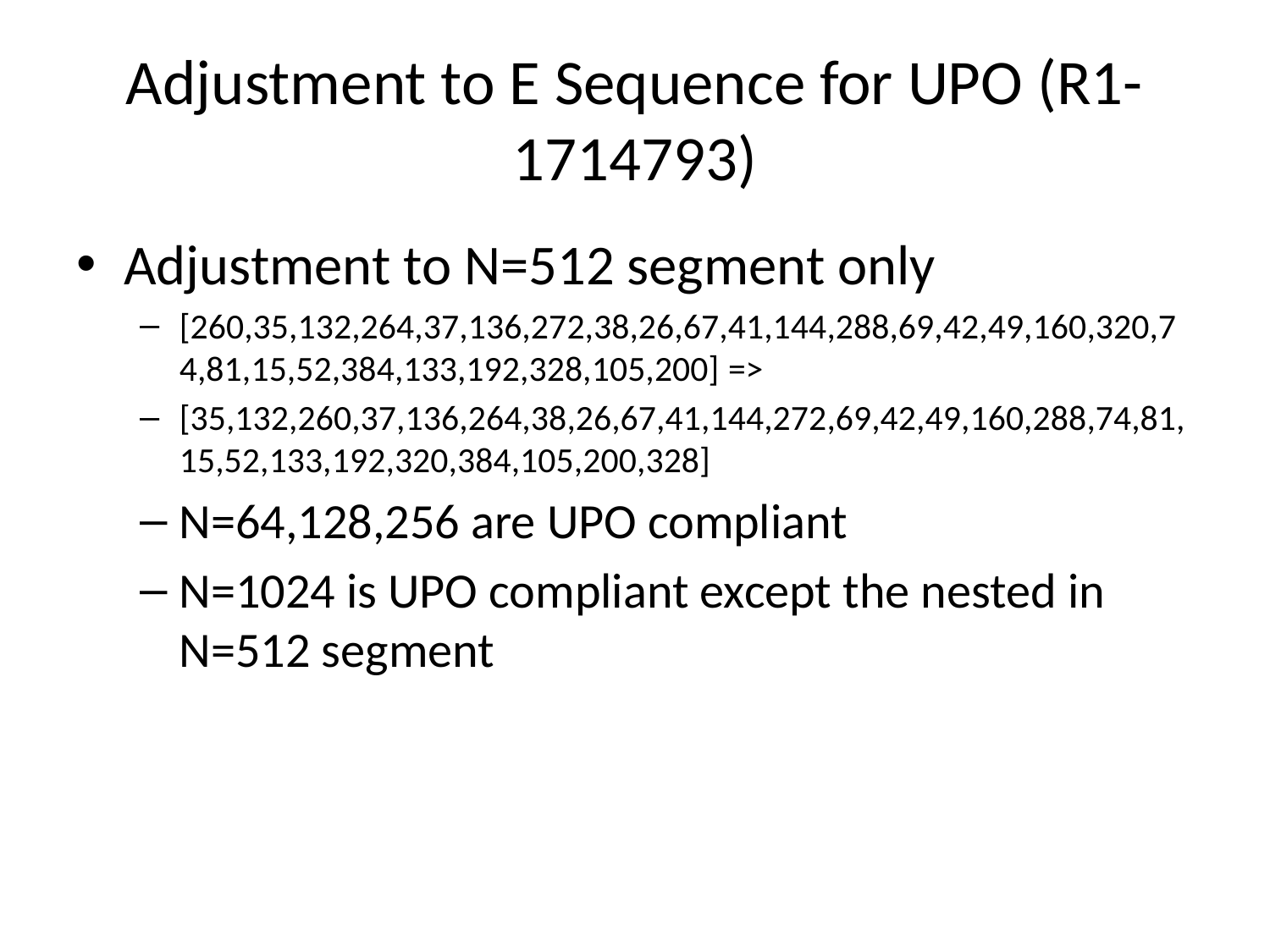

# Adjustment to E Sequence for UPO (R1-1714793)
Adjustment to N=512 segment only
[260,35,132,264,37,136,272,38,26,67,41,144,288,69,42,49,160,320,74,81,15,52,384,133,192,328,105,200] =>
[35,132,260,37,136,264,38,26,67,41,144,272,69,42,49,160,288,74,81,15,52,133,192,320,384,105,200,328]
N=64,128,256 are UPO compliant
N=1024 is UPO compliant except the nested in N=512 segment